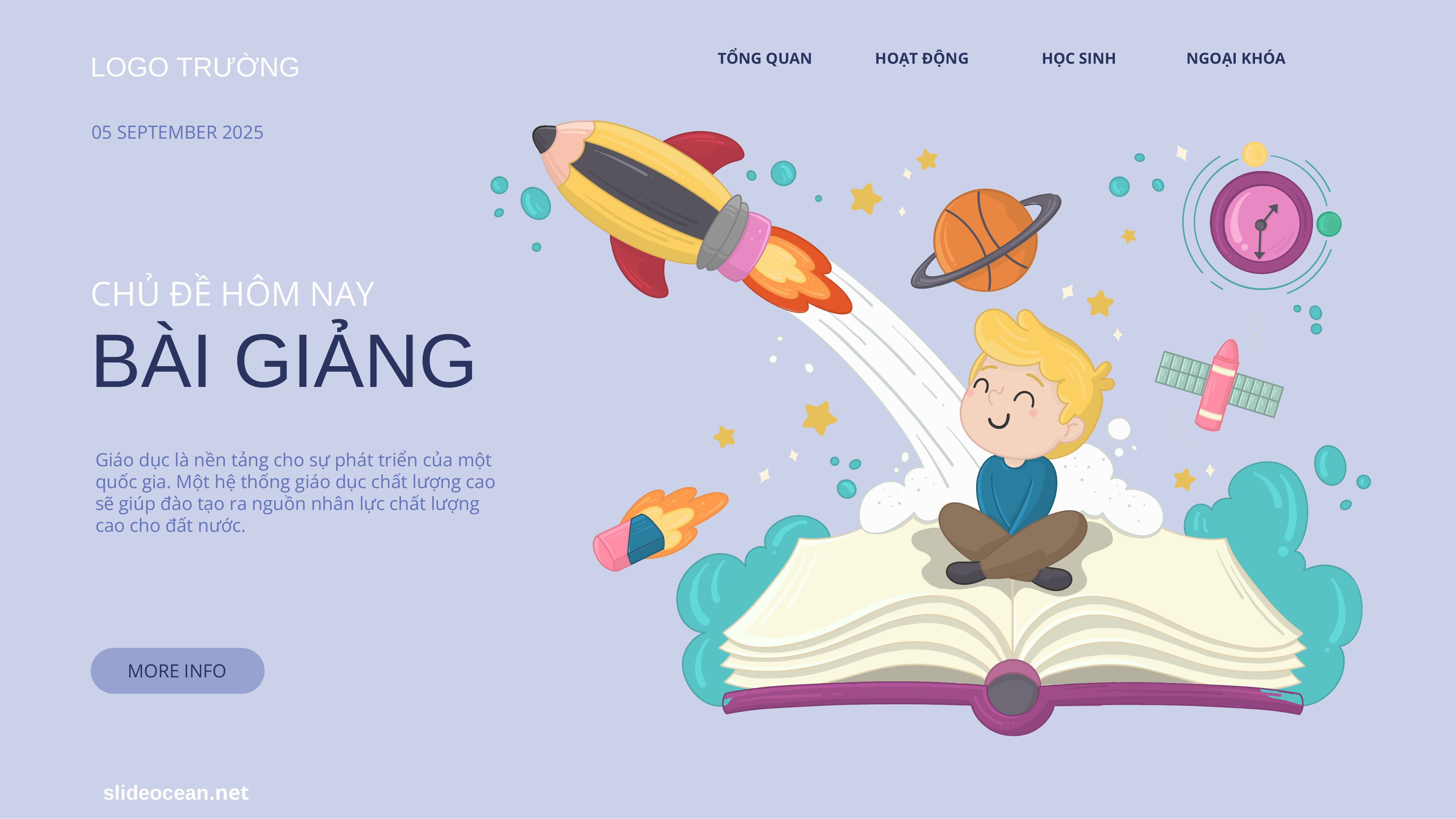

TỔNG QUAN
HOẠT ĐỘNG
HỌC SINH
NGOẠI KHÓA
LOGO TRƯỜNG
05 SEPTEMBER 2025

CHỦ ĐỀ HÔM NAY
BÀI GIẢNG
Giáo dục là nền tảng cho sự phát triển của một quốc gia. Một hệ thống giáo dục chất lượng cao sẽ giúp đào tạo ra nguồn nhân lực chất lượng cao cho đất nước.

MORE INFO
slideocean.net